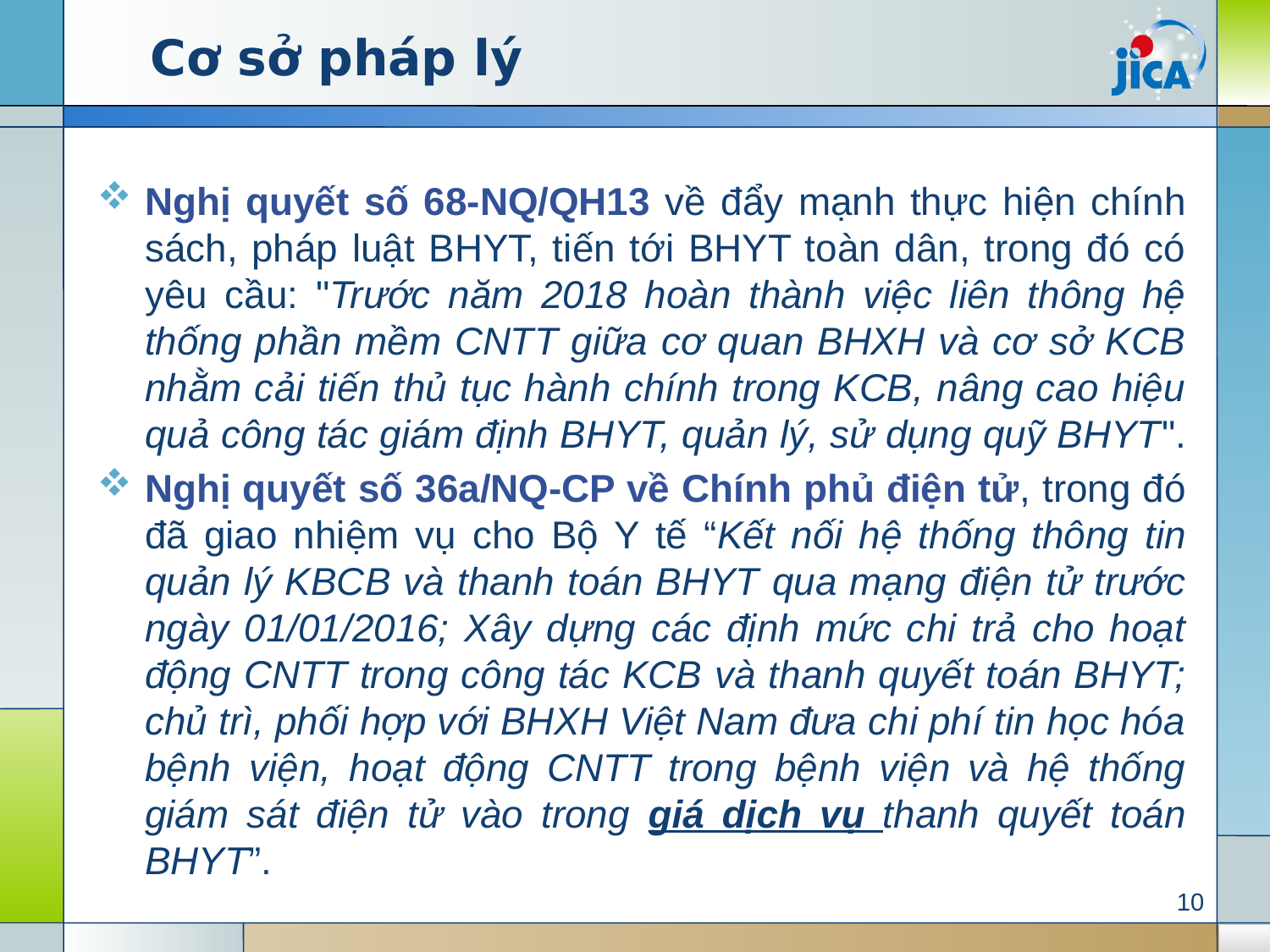

# Cơ sở pháp lý
Nghị quyết số 68-NQ/QH13 về đẩy mạnh thực hiện chính sách, pháp luật BHYT, tiến tới BHYT toàn dân, trong đó có yêu cầu: "Trước năm 2018 hoàn thành việc liên thông hệ thống phần mềm CNTT giữa cơ quan BHXH và cơ sở KCB nhằm cải tiến thủ tục hành chính trong KCB, nâng cao hiệu quả công tác giám định BHYT, quản lý, sử dụng quỹ BHYT".
Nghị quyết số 36a/NQ-CP về Chính phủ điện tử, trong đó đã giao nhiệm vụ cho Bộ Y tế “Kết nối hệ thống thông tin quản lý KBCB và thanh toán BHYT qua mạng điện tử trước ngày 01/01/2016; Xây dựng các định mức chi trả cho hoạt động CNTT trong công tác KCB và thanh quyết toán BHYT; chủ trì, phối hợp với BHXH Việt Nam đưa chi phí tin học hóa bệnh viện, hoạt động CNTT trong bệnh viện và hệ thống giám sát điện tử vào trong giá dịch vụ thanh quyết toán BHYT”.

10